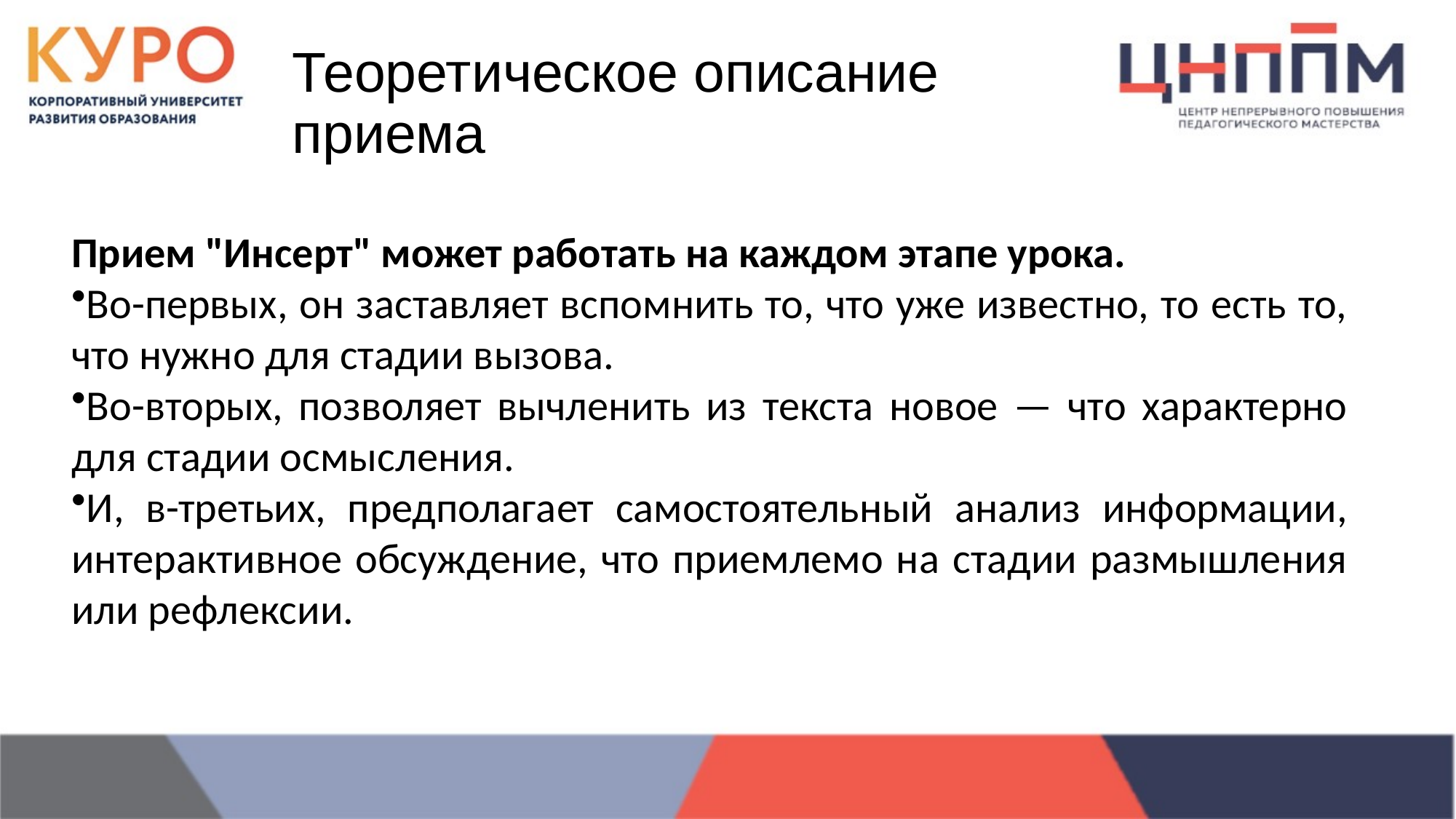

Теоретическое описание приема
Прием "Инсерт" может работать на каждом этапе урока.
Во-первых, он заставляет вспомнить то, что уже известно, то есть то, что нужно для стадии вызова.
Во-вторых, позволяет вычленить из текста новое — что характерно для стадии осмысления.
И, в-третьих, предполагает самостоятельный анализ информации, интерактивное обсуждение, что приемлемо на стадии размышления или рефлексии.